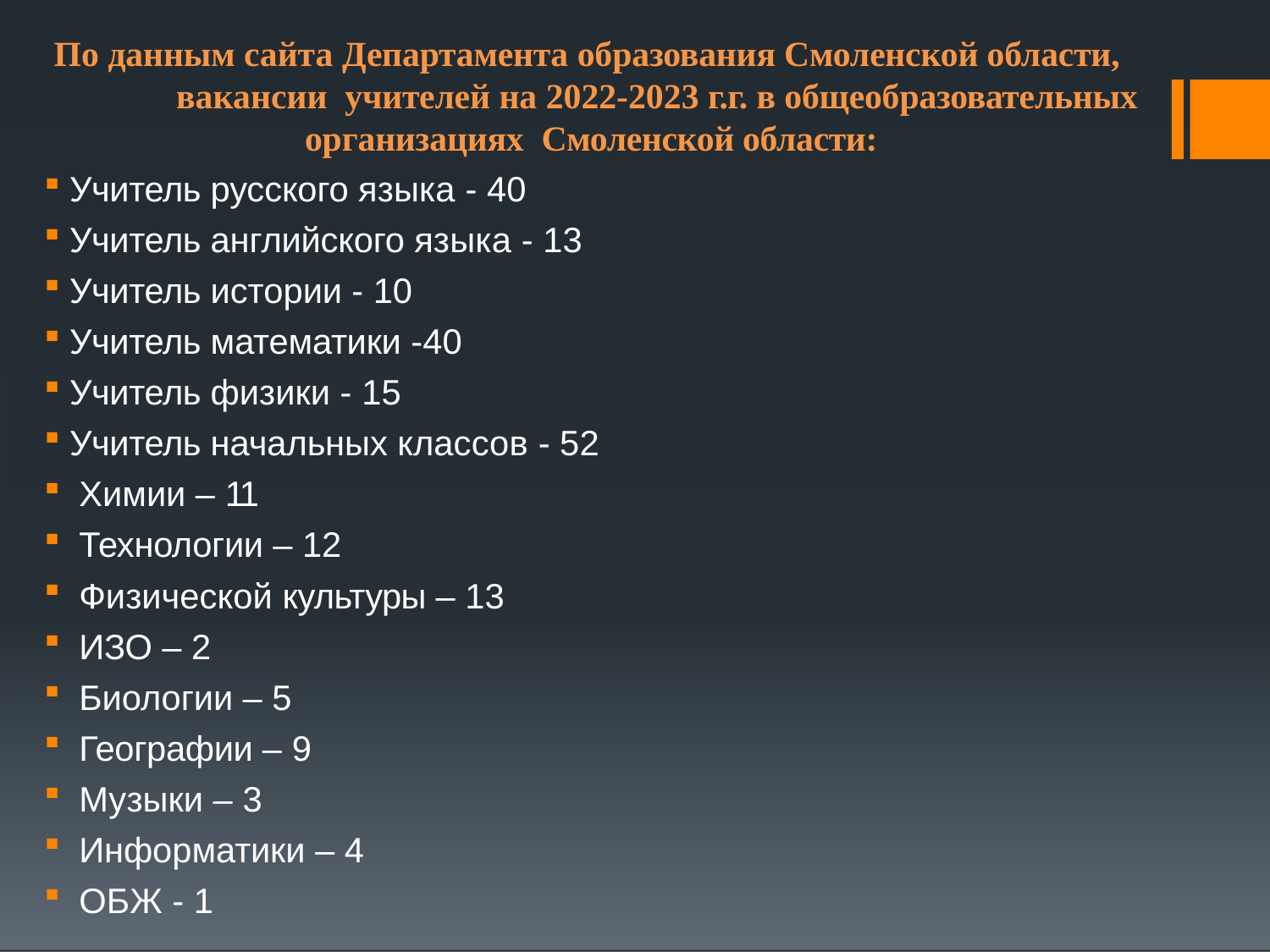

По данным сайта Департамента образования Смоленской области, 	вакансии  учителей на 2022-2023 г.г. в общеобразовательных организациях  Смоленской области:
Учитель русского языка - 40
Учитель английского языка - 13
Учитель истории - 10
Учитель математики -40
Учитель физики - 15
Учитель начальных классов - 52
Химии – 11
Технологии – 12
Физической культуры – 13
ИЗО – 2
Биологии – 5
Географии – 9
Музыки – 3
Информатики – 4
ОБЖ - 1